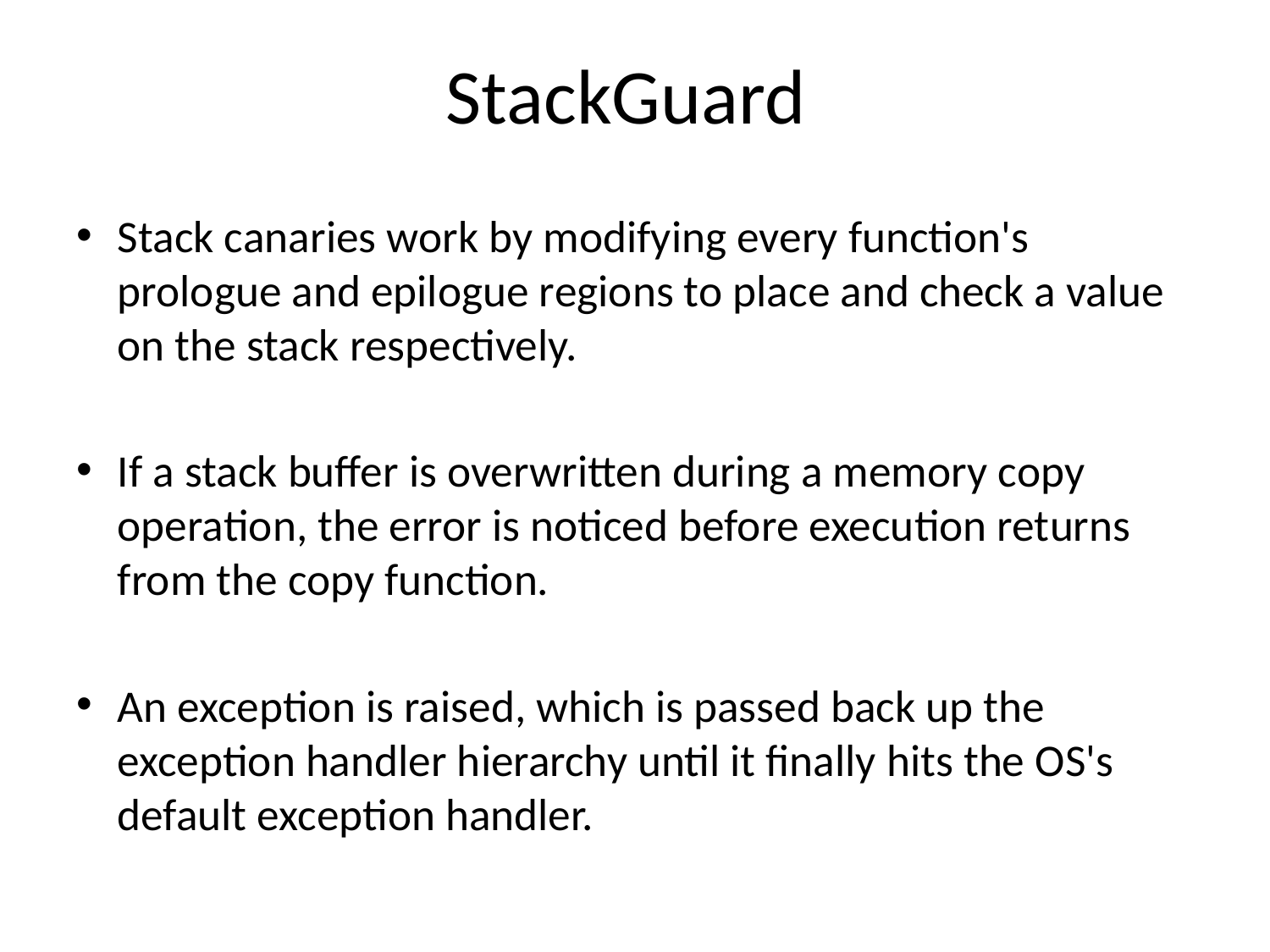

# StackGuard
Stack canaries work by modifying every function's prologue and epilogue regions to place and check a value on the stack respectively.

If a stack buffer is overwritten during a memory copy operation, the error is noticed before execution returns from the copy function.

An exception is raised, which is passed back up the exception handler hierarchy until it finally hits the OS's default exception handler.